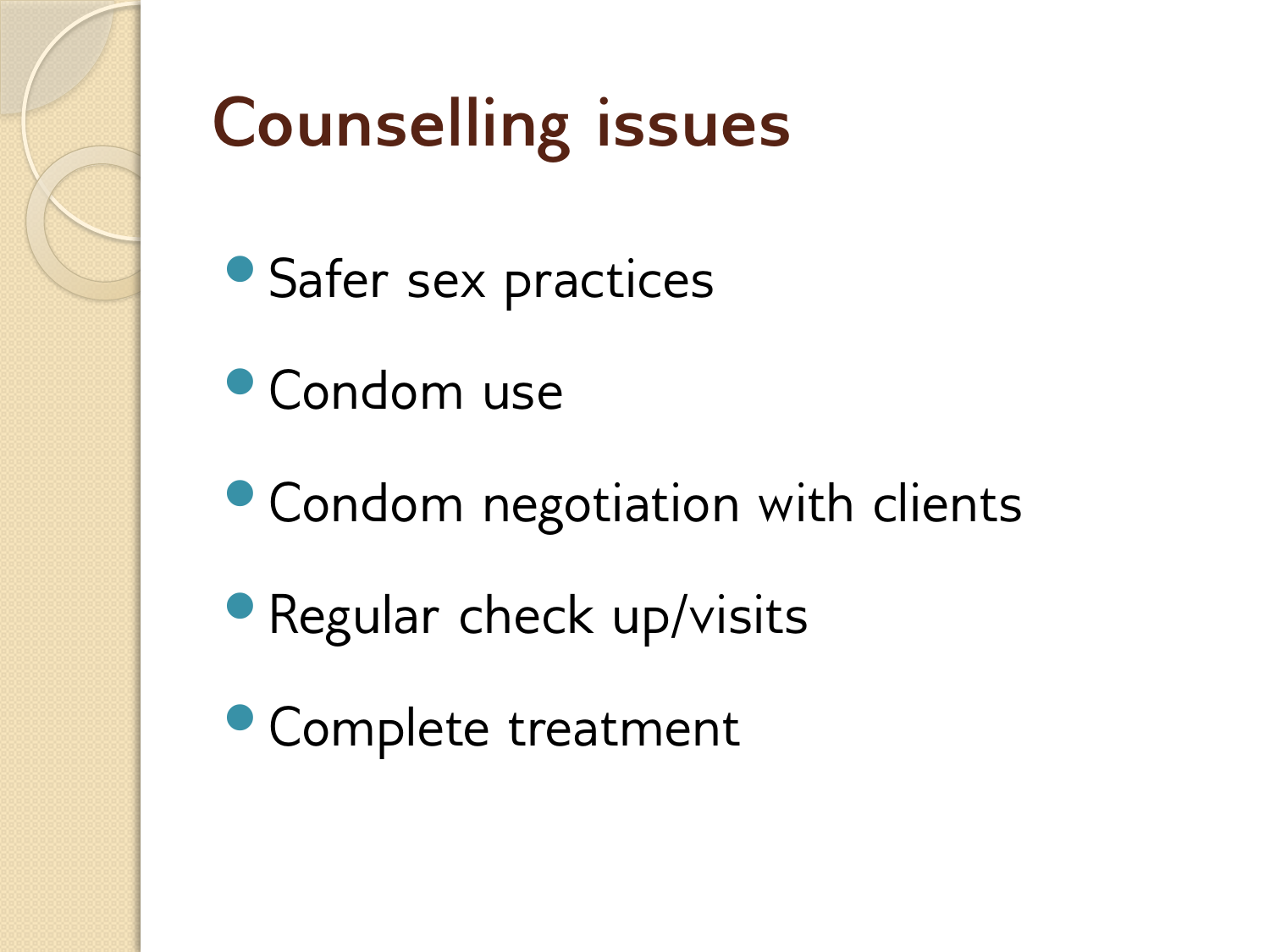

# Counselling issues
Safer sex practices
Condom use
Condom negotiation with clients
Regular check up/visits
Complete treatment